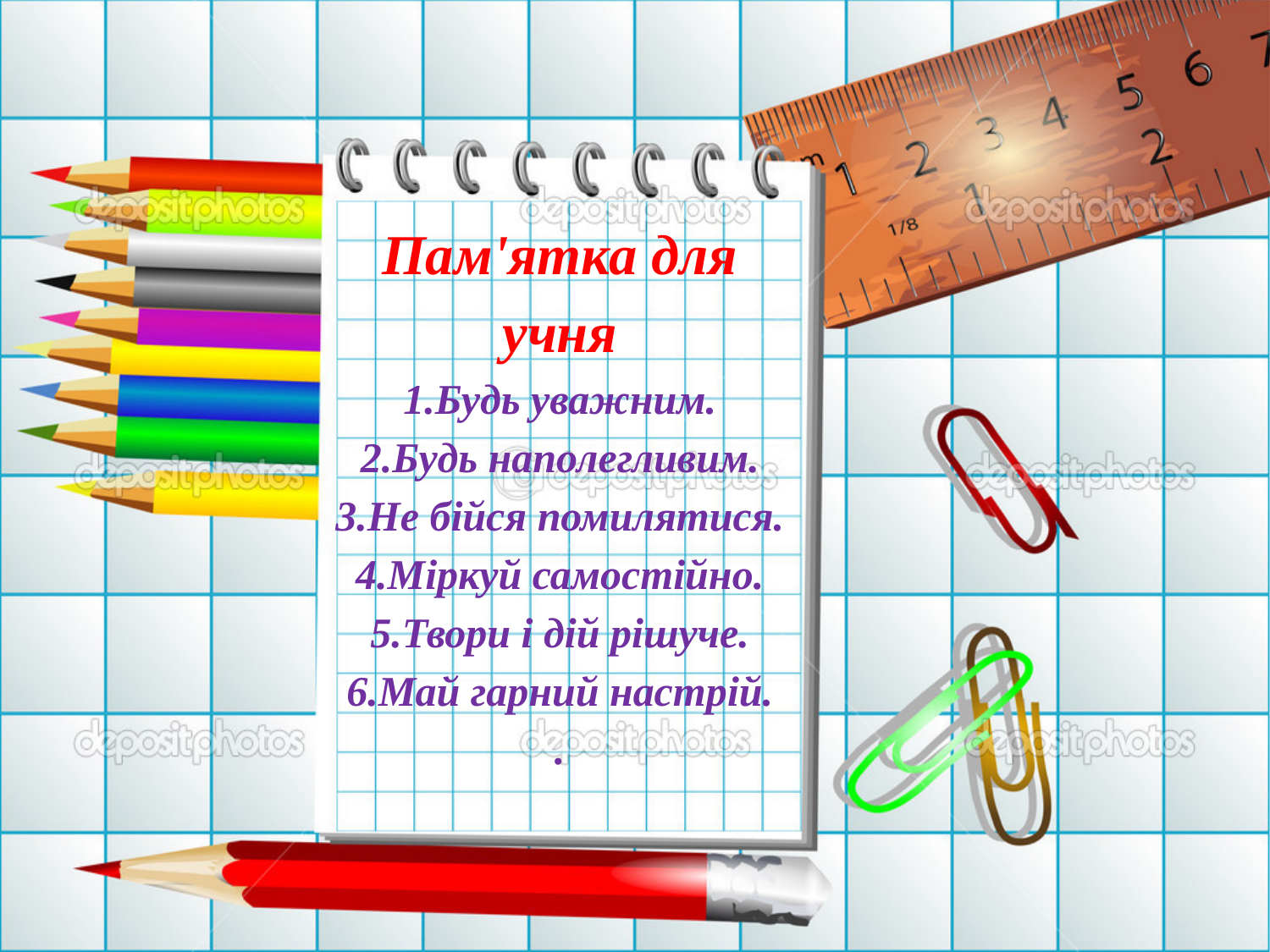

# Пам'ятка для учня 1.Будь уважним. 2.Будь наполегливим. 3.Не бійся помилятися. 4.Міркуй самостійно. 5.Твори і дій рішуче. 6.Май гарний настрій. .